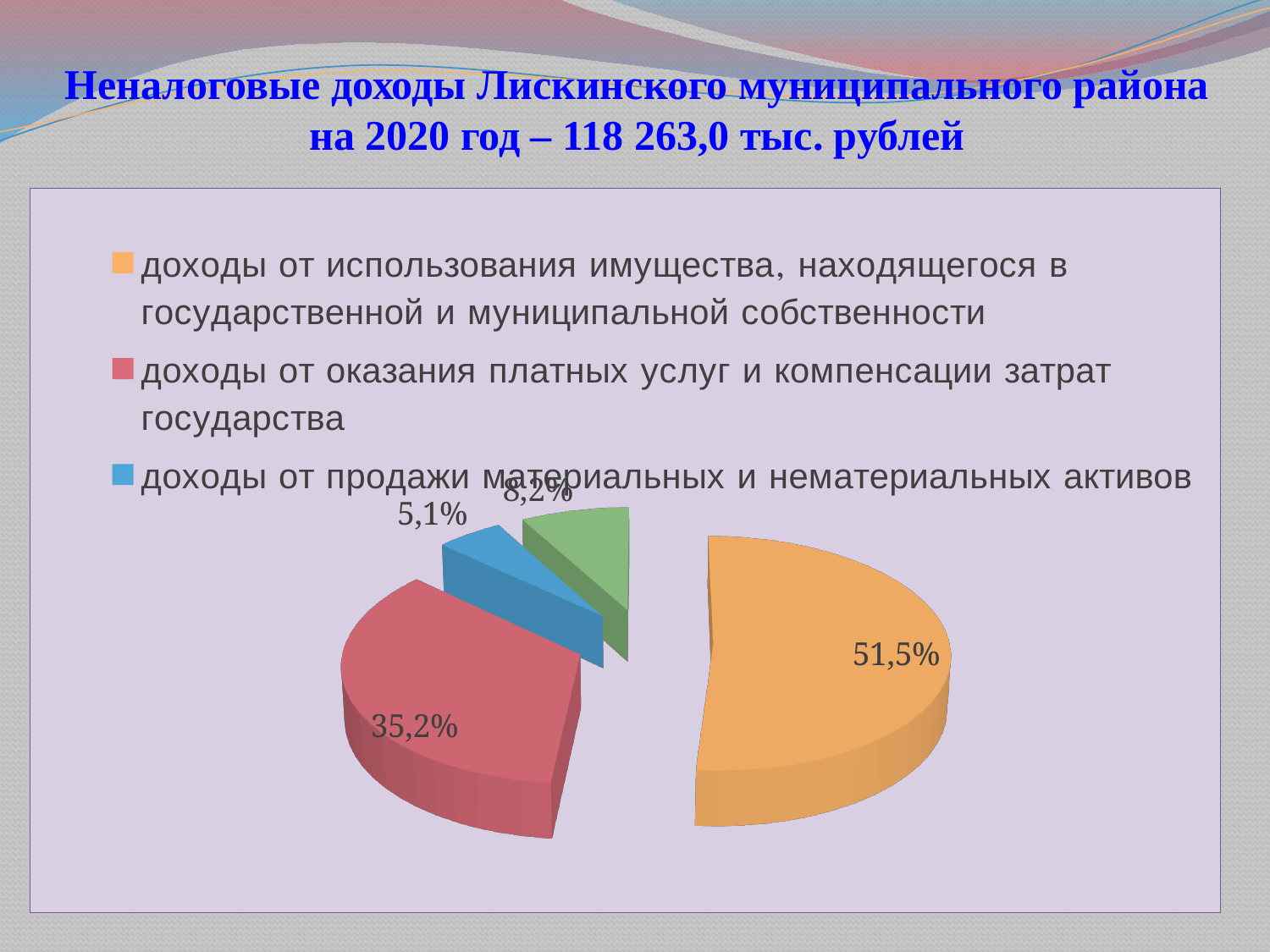

# Неналоговые доходы Лискинского муниципального района на 2020 год – 118 263,0 тыс. рублей

[unsupported chart]